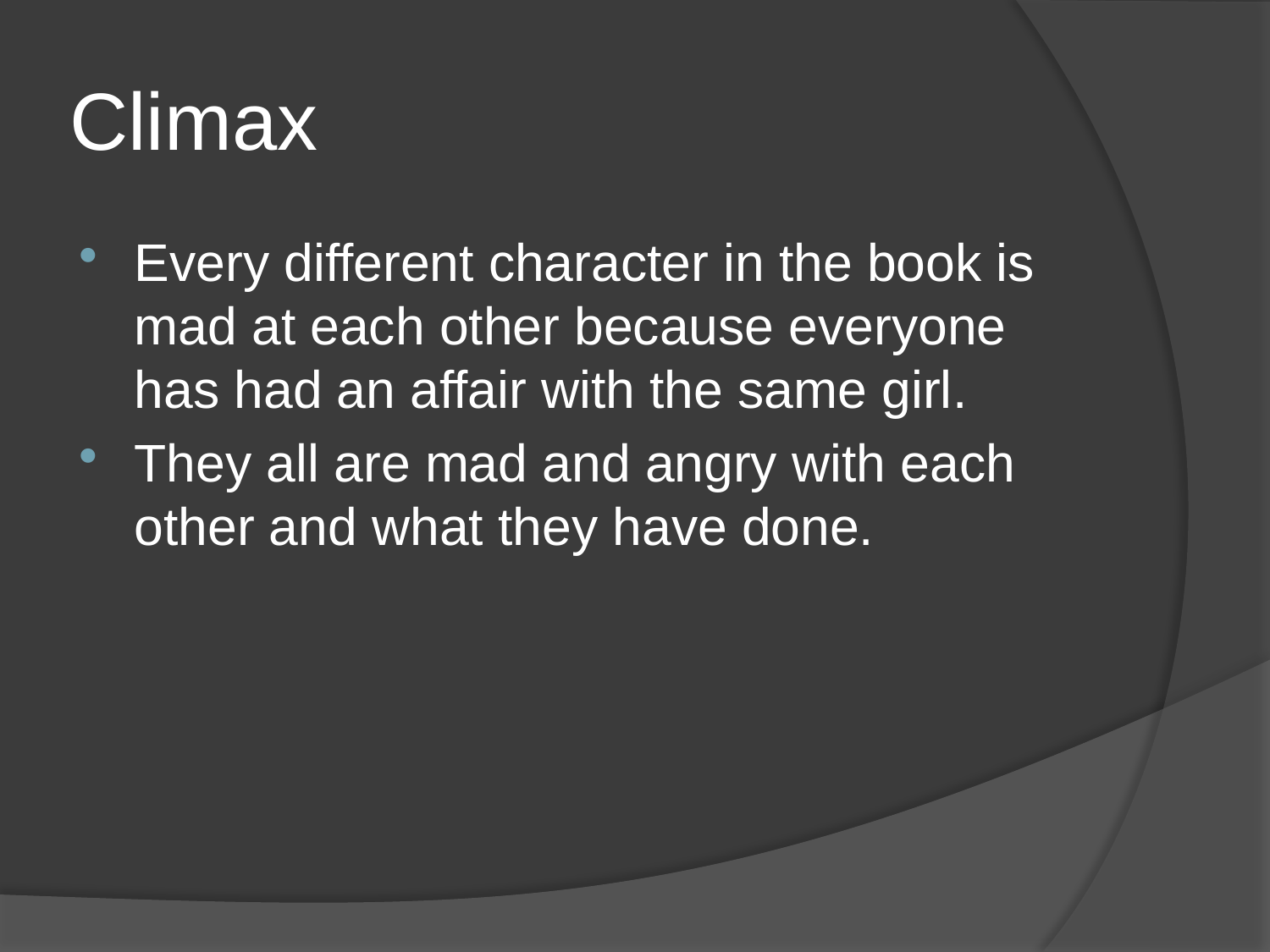

# Climax
Every different character in the book is mad at each other because everyone has had an affair with the same girl.
They all are mad and angry with each other and what they have done.